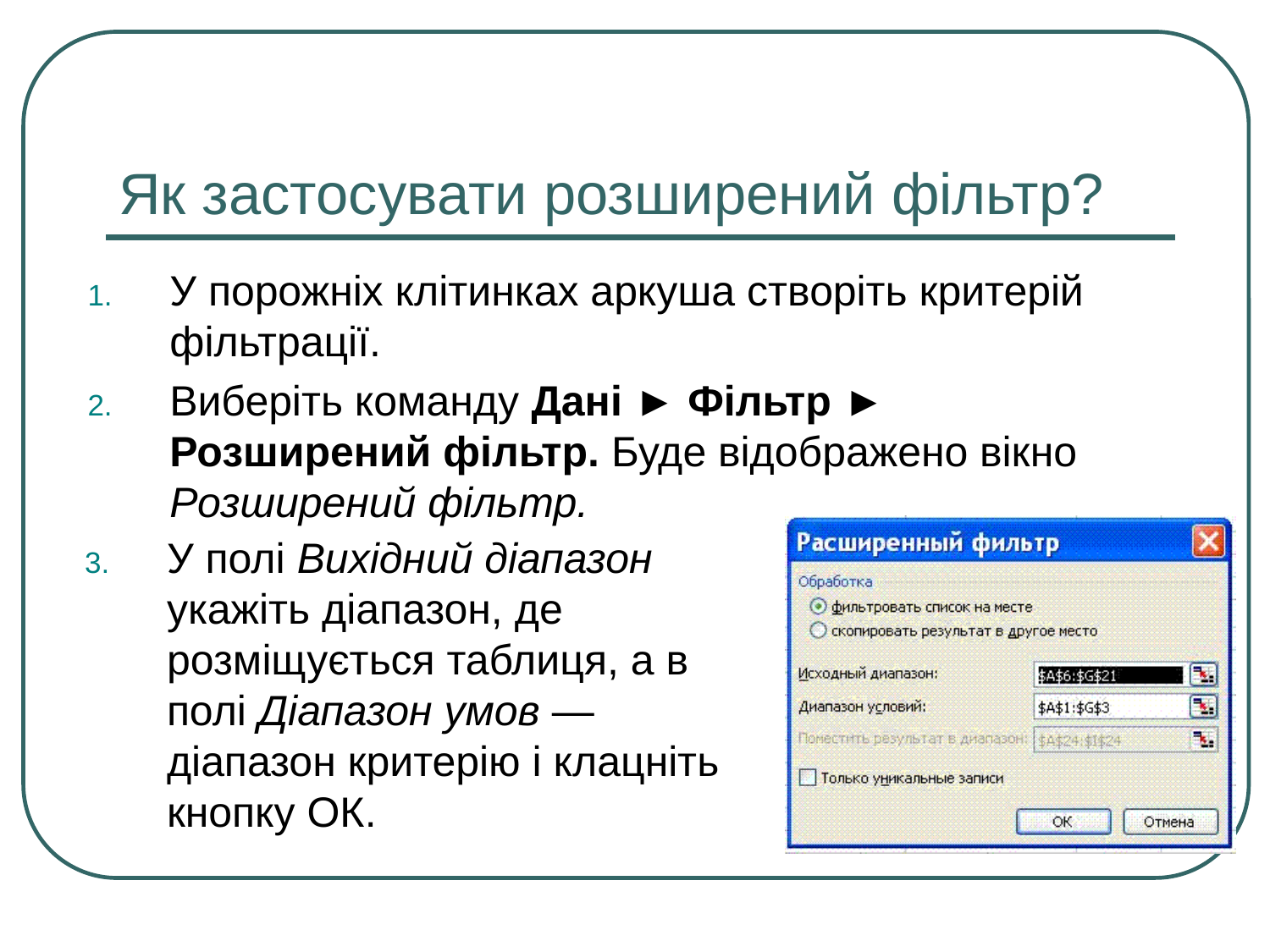

# Як застосувати розширений фільтр?
У порожніх клітинках аркуша створіть критерій фільтрації.
Виберіть команду Дані ► Фільтр ► Розширений фільтр. Буде відображено вікно Розширений фільтр.

У полі Вихідний діапазон укажіть діапазон, де розміщується таблиця, а в полі Діапазон умов — діапазон критерію і клацніть кнопку ОК.